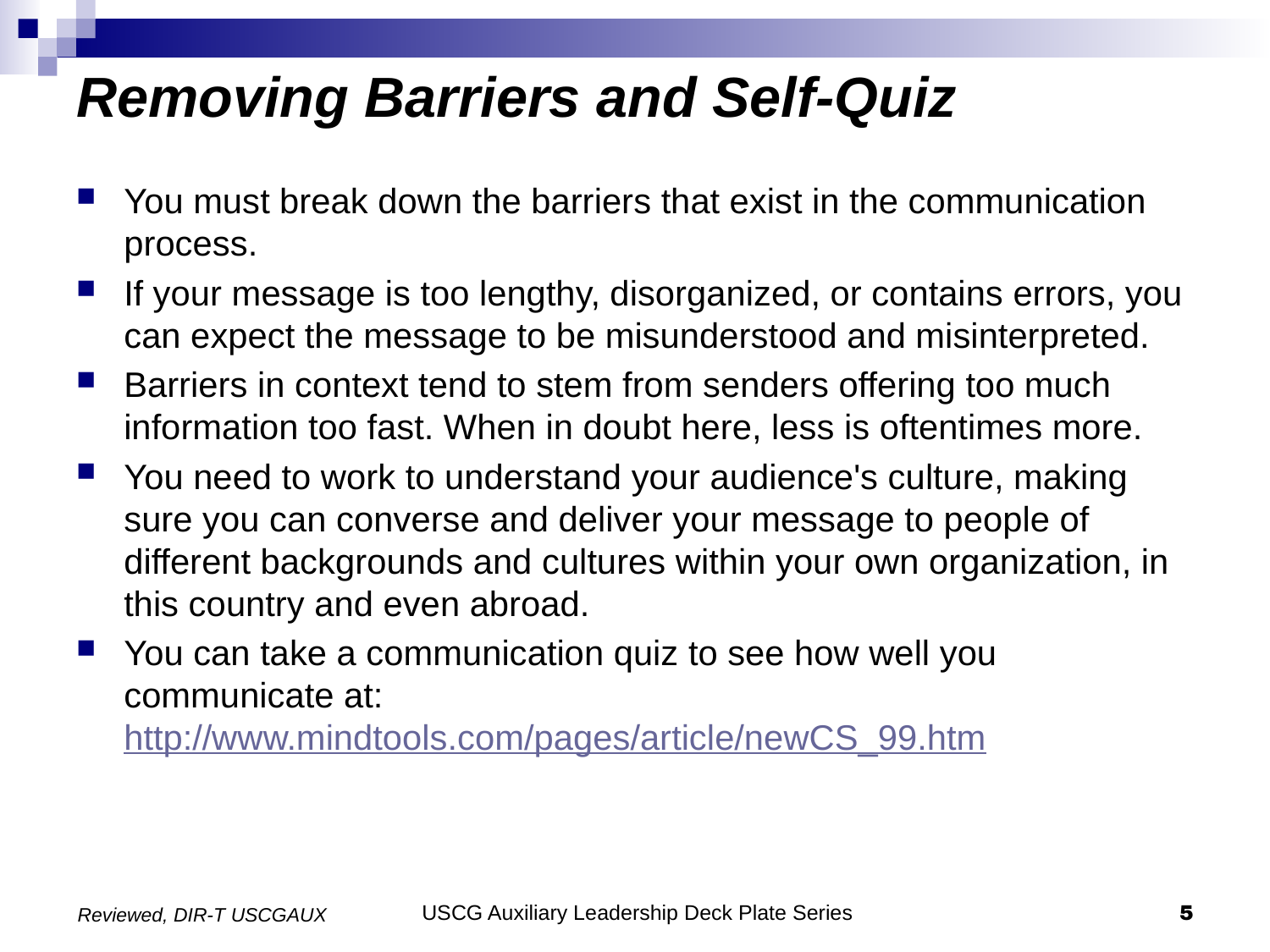

# Removing Barriers and Self-Quiz
You must break down the barriers that exist in the communication process.
If your message is too lengthy, disorganized, or contains errors, you can expect the message to be misunderstood and misinterpreted.
Barriers in context tend to stem from senders offering too much information too fast. When in doubt here, less is oftentimes more.
You need to work to understand your audience's culture, making sure you can converse and deliver your message to people of different backgrounds and cultures within your own organization, in this country and even abroad.
You can take a communication quiz to see how well you communicate at: http://www.mindtools.com/pages/article/newCS_99.htm

5
USCG Auxiliary Leadership Deck Plate Series
Reviewed, DIR-T USCGAUX